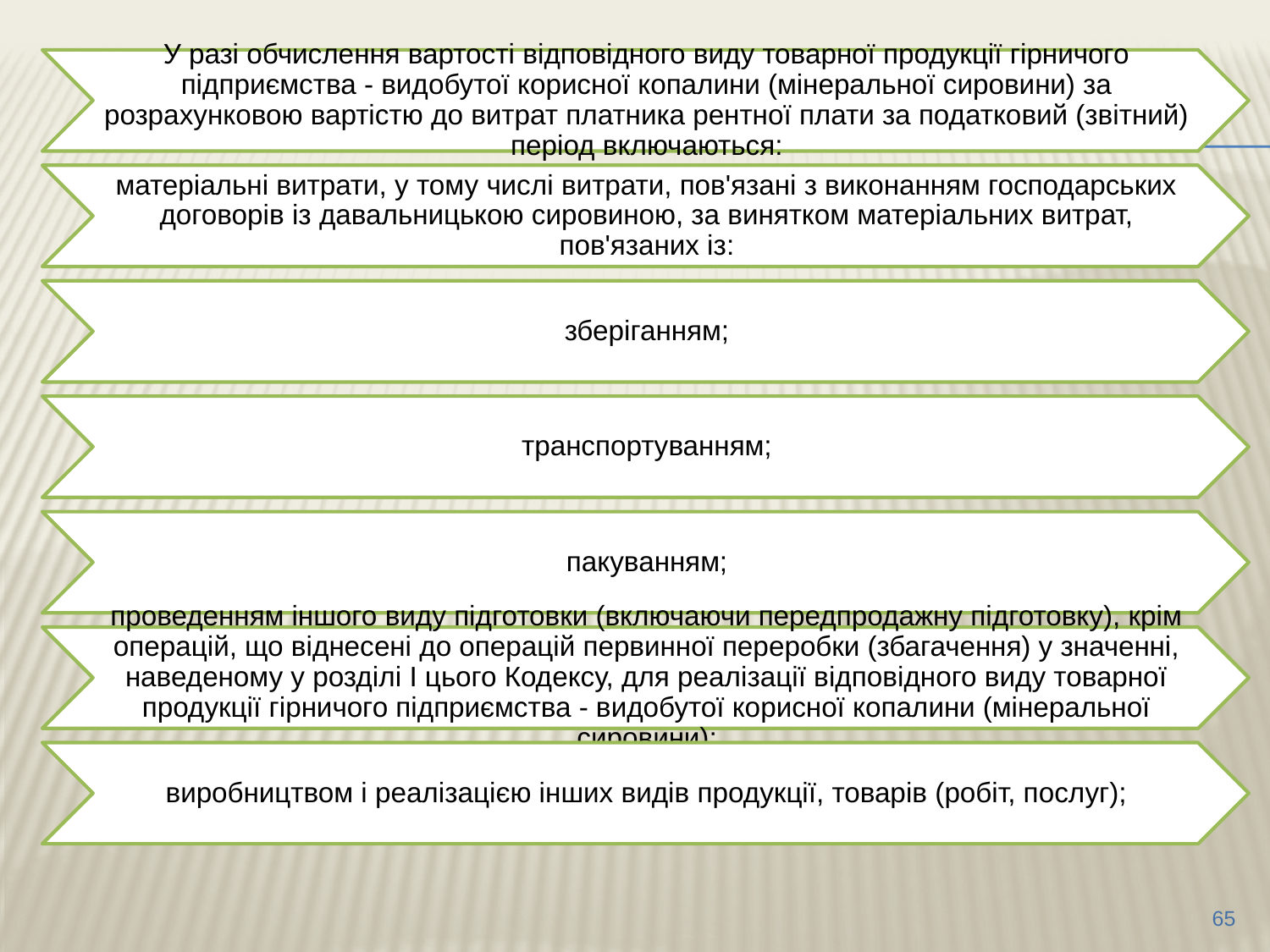

У разі обчислення вартості відповідного виду товарної продукції гірничого підприємства - видобутої корисної копалини (мінеральної сировини) за розрахунковою вартістю до витрат платника рентної плати за податковий (звітний) період включаються:
матеріальні витрати, у тому числі витрати, пов'язані з виконанням господарських договорів із давальницькою сировиною, за винятком матеріальних витрат, пов'язаних із:
зберіганням;
транспортуванням;
пакуванням;
проведенням іншого виду підготовки (включаючи передпродажну підготовку), крім операцій, що віднесені до операцій первинної переробки (збагачення) у значенні, наведеному у розділі I цього Кодексу, для реалізації відповідного виду товарної продукції гірничого підприємства - видобутої корисної копалини (мінеральної сировини);
виробництвом і реалізацією інших видів продукції, товарів (робіт, послуг);
65